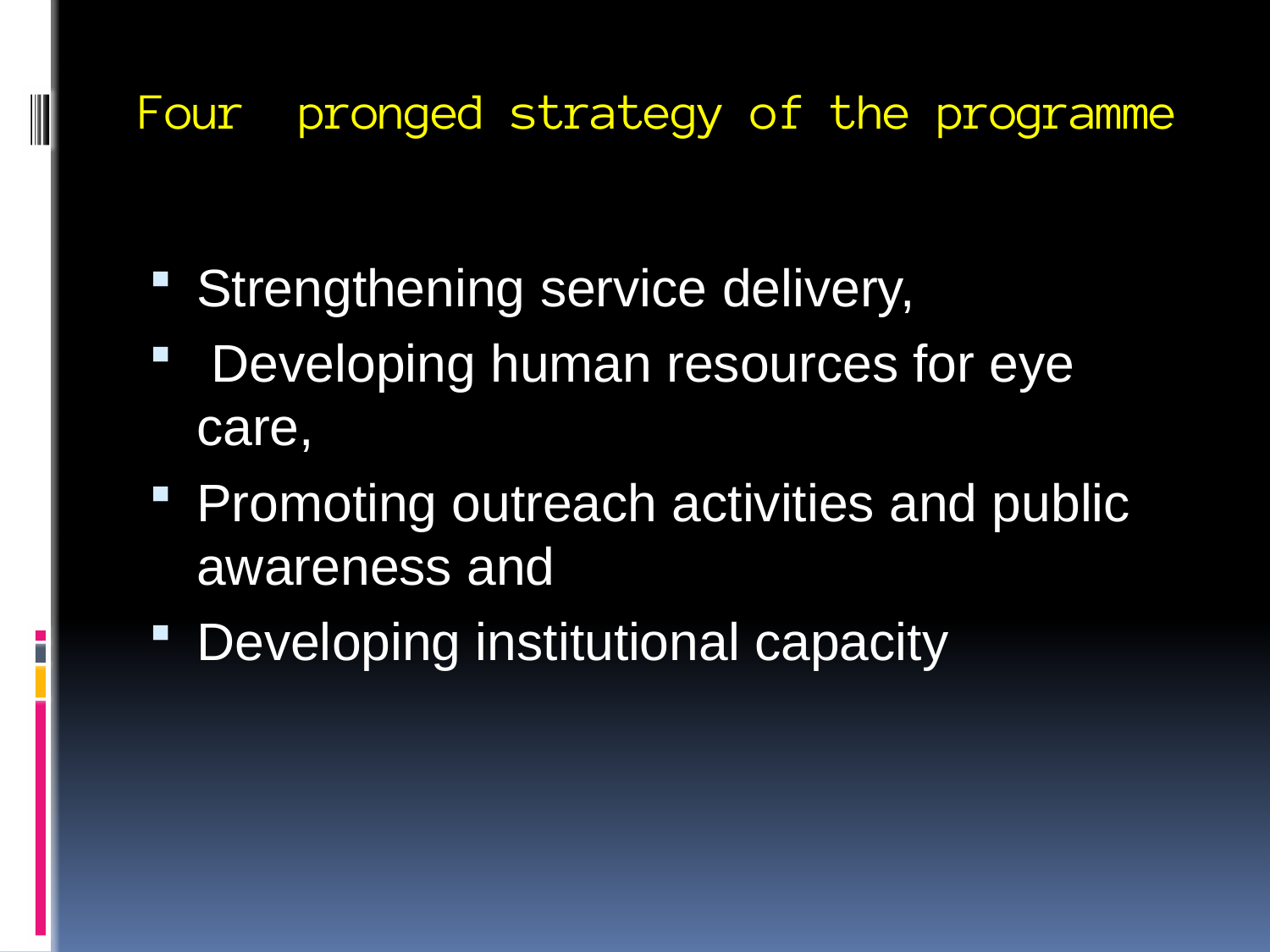

# Four  pronged strategy of the programme
Strengthening service delivery,
 Developing human resources for eye care,
Promoting outreach activities and public awareness and
Developing institutional capacity